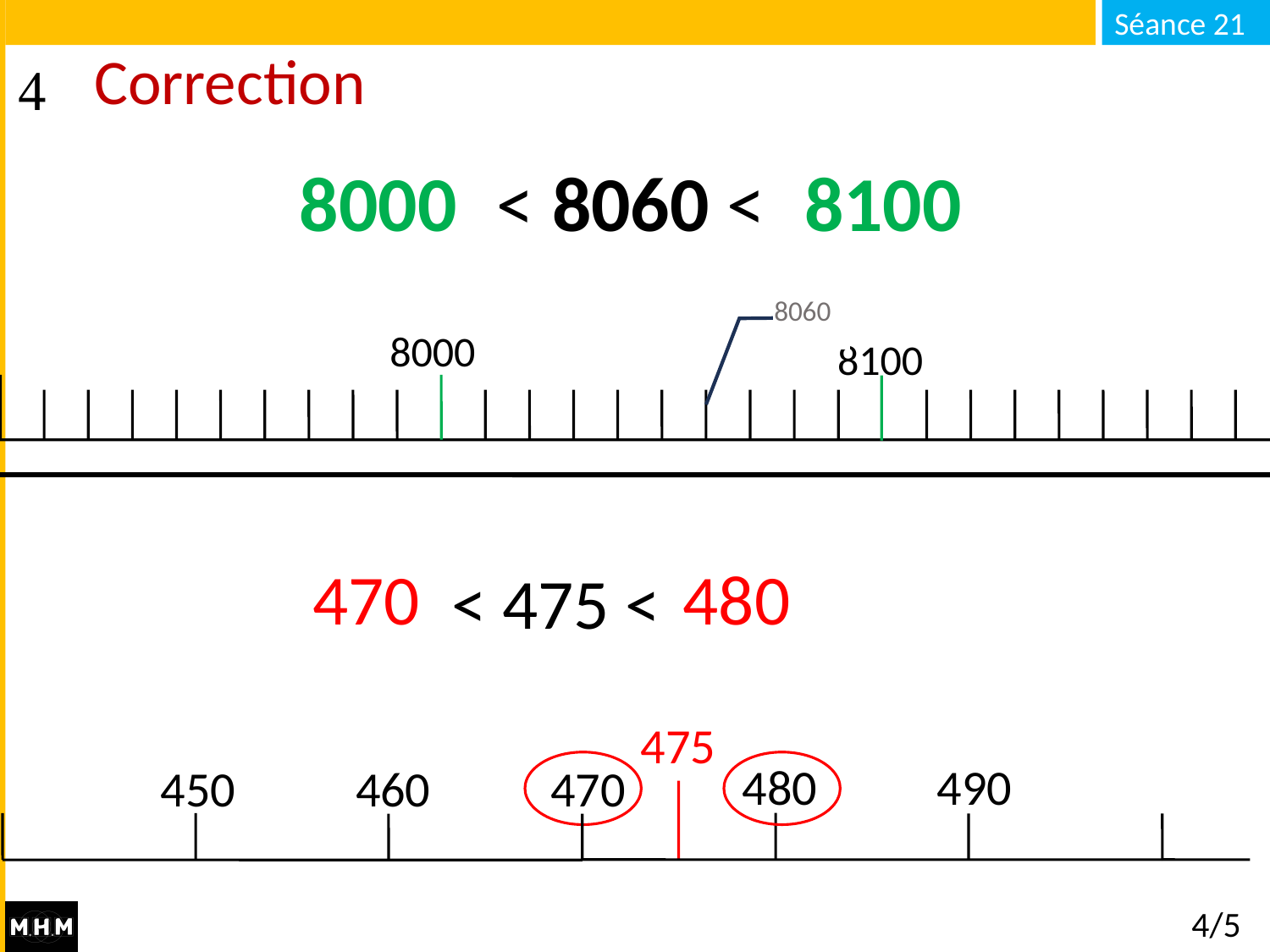

# Correction
8000
… < 8060 < …
8100
8060
8000
8100

470
480
… < 475 < …
475
480
490
450
460
470

4/5